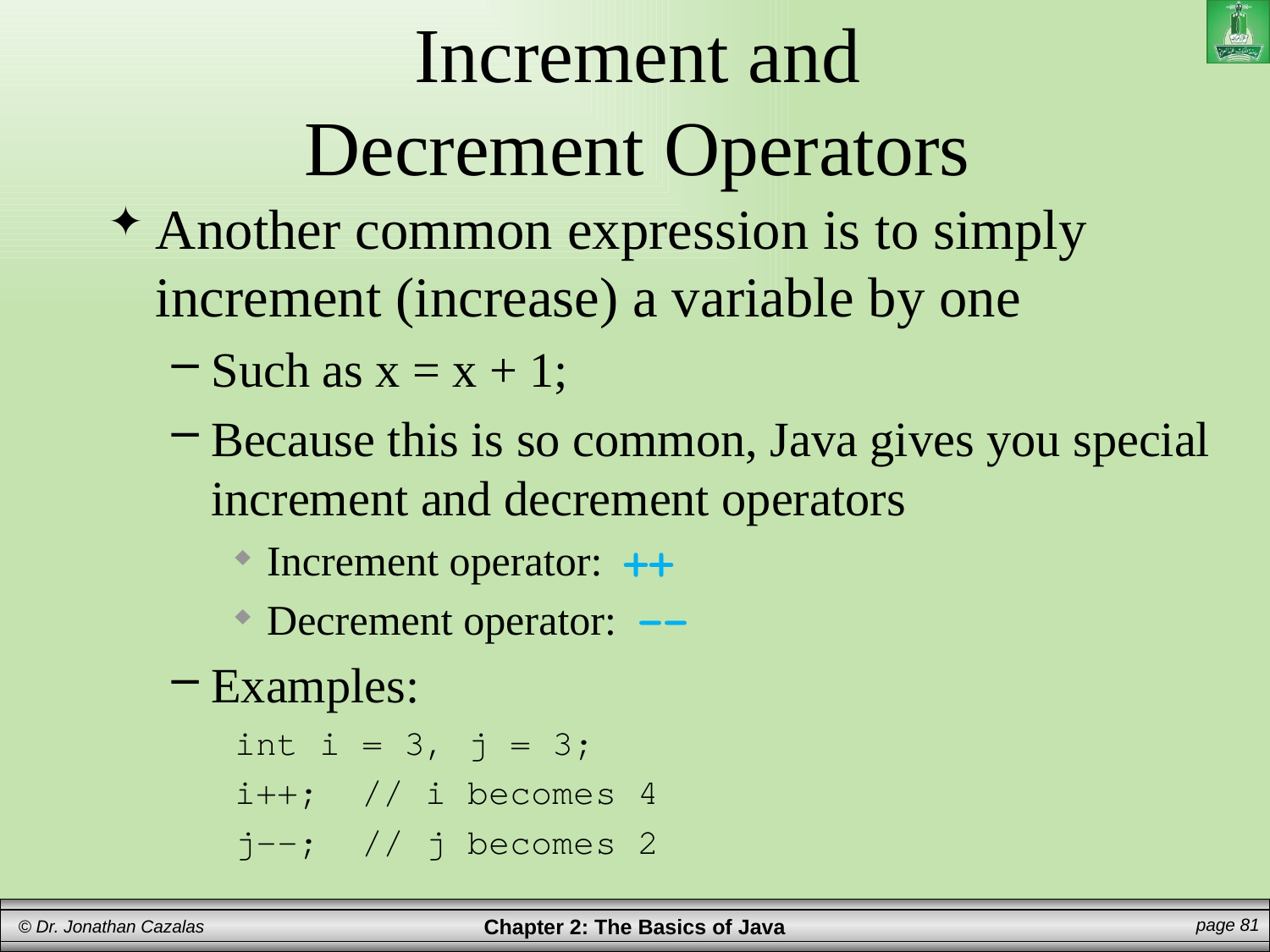

# Increment and Decrement Operators
Another common expression is to simply increment (increase) a variable by one
Such as x = x + 1;
Because this is so common, Java gives you special increment and decrement operators
Increment operator:  ++
Decrement operator:  --
Examples:
int i = 3, j = 3;
i++;  // i becomes 4
j--;  // j becomes 2